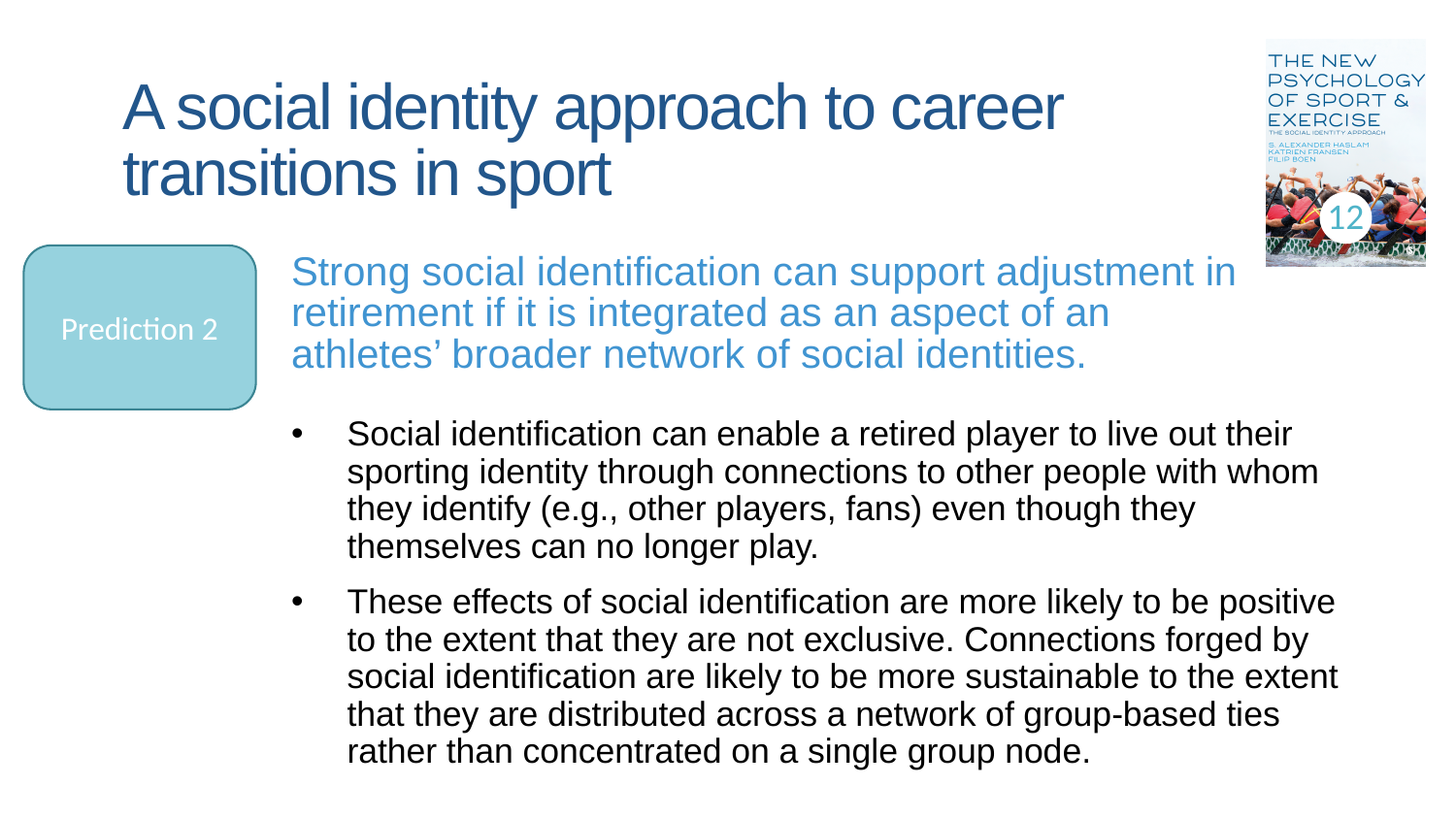

# A social identity approach to career transitions in sport
12
Prediction 2
Strong social identification can support adjustment in retirement if it is integrated as an aspect of an athletes’ broader network of social identities.
Social identification can enable a retired player to live out their sporting identity through connections to other people with whom they identify (e.g., other players, fans) even though they themselves can no longer play.
These effects of social identification are more likely to be positive to the extent that they are not exclusive. Connections forged by social identification are likely to be more sustainable to the extent that they are distributed across a network of group-based ties rather than concentrated on a single group node.